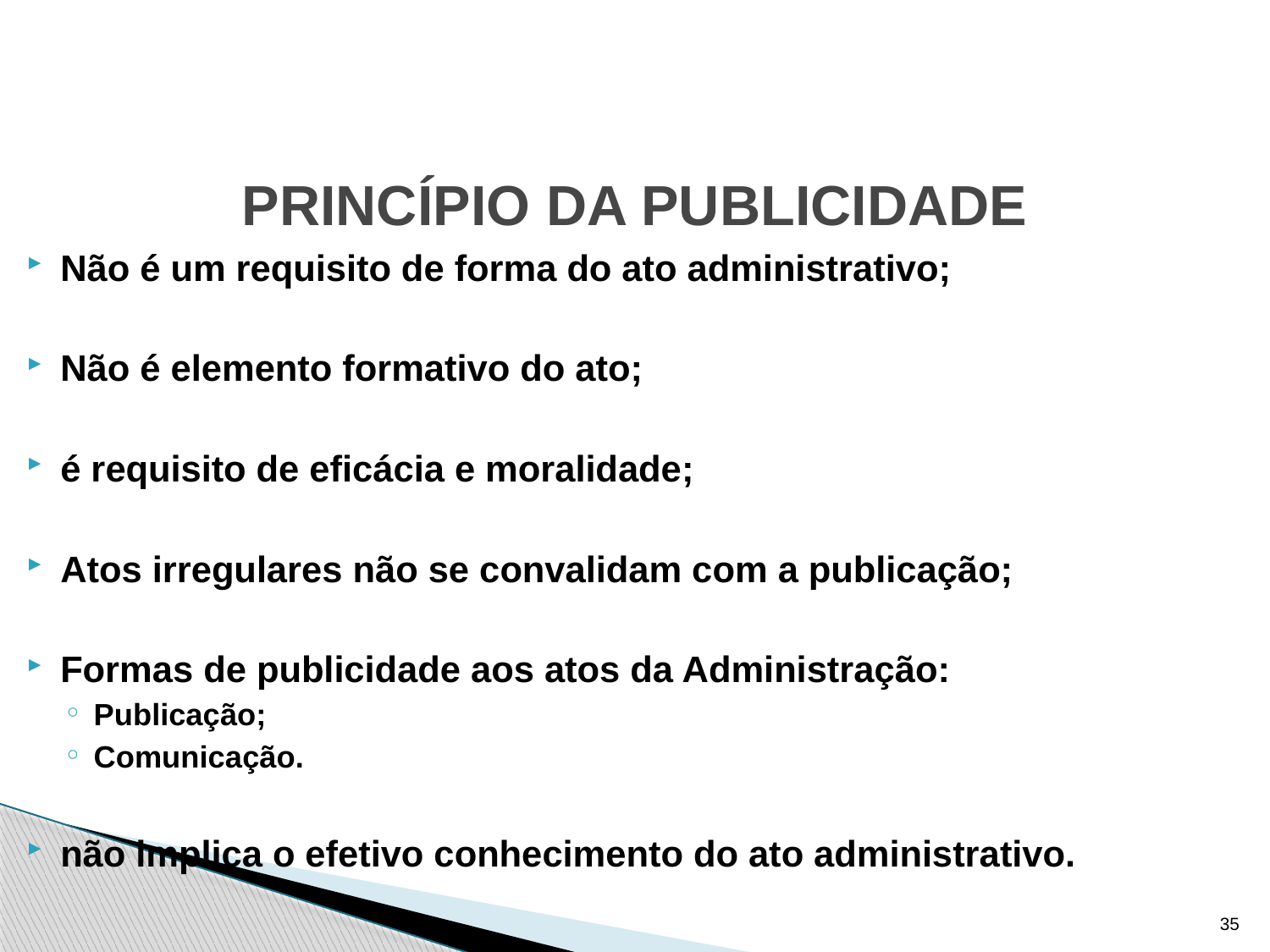

# PRINCÍPIO DA PUBLICIDADE
Não é um requisito de forma do ato administrativo;

Não é elemento formativo do ato;

é requisito de eficácia e moralidade;

Atos irregulares não se convalidam com a publicação;

Formas de publicidade aos atos da Administração:
Publicação;
Comunicação.

não implica o efetivo conhecimento do ato administrativo.
35